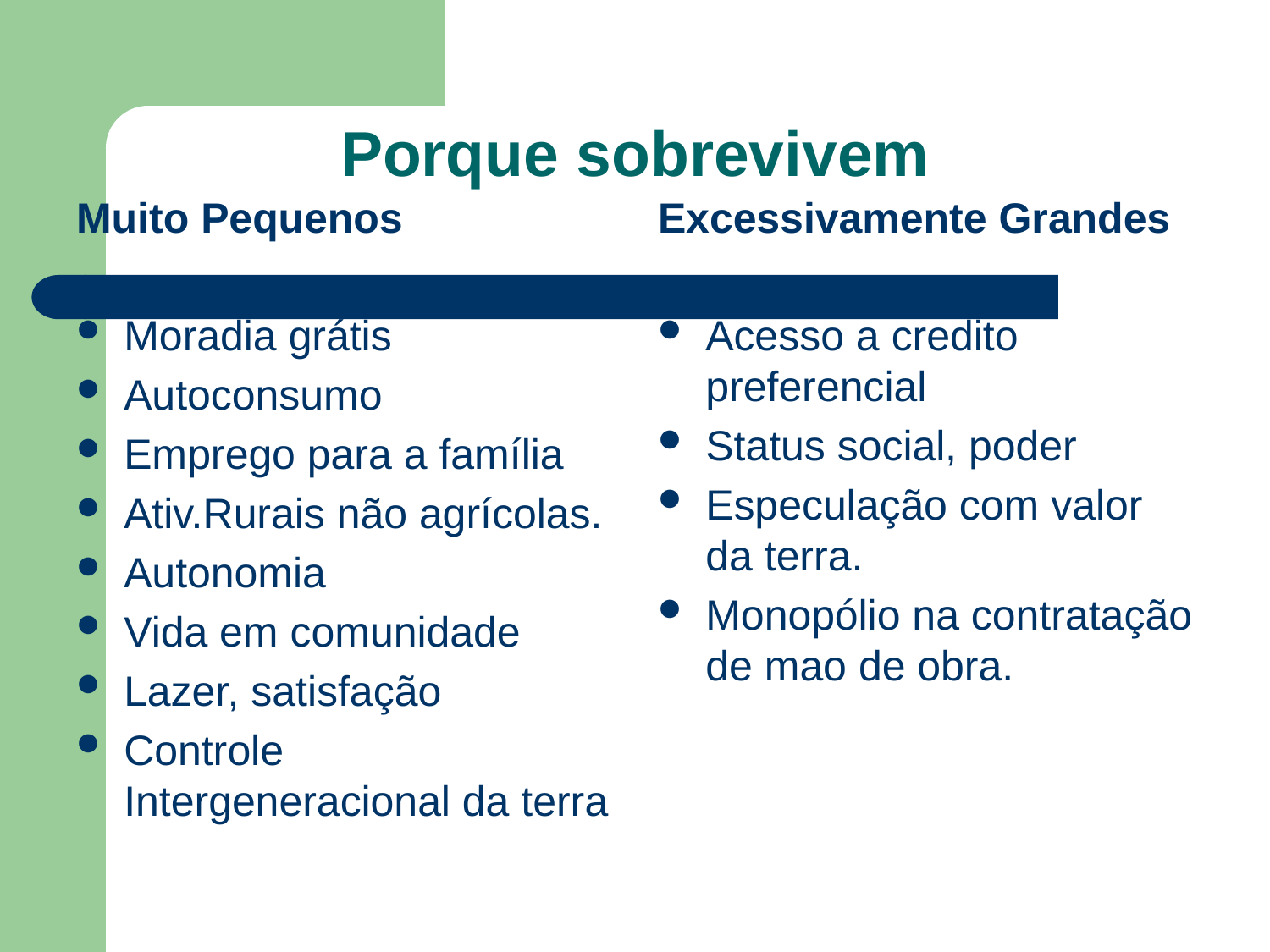

# Porque sobrevivem
Muito Pequenos
Excessivamente Grandes
Moradia grátis
Autoconsumo
Emprego para a família
Ativ.Rurais não agrícolas.
Autonomia
Vida em comunidade
Lazer, satisfação
Controle Intergeneracional da terra

Acesso a credito preferencial
Status social, poder
Especulação com valor da terra.
Monopólio na contratação de mao de obra.